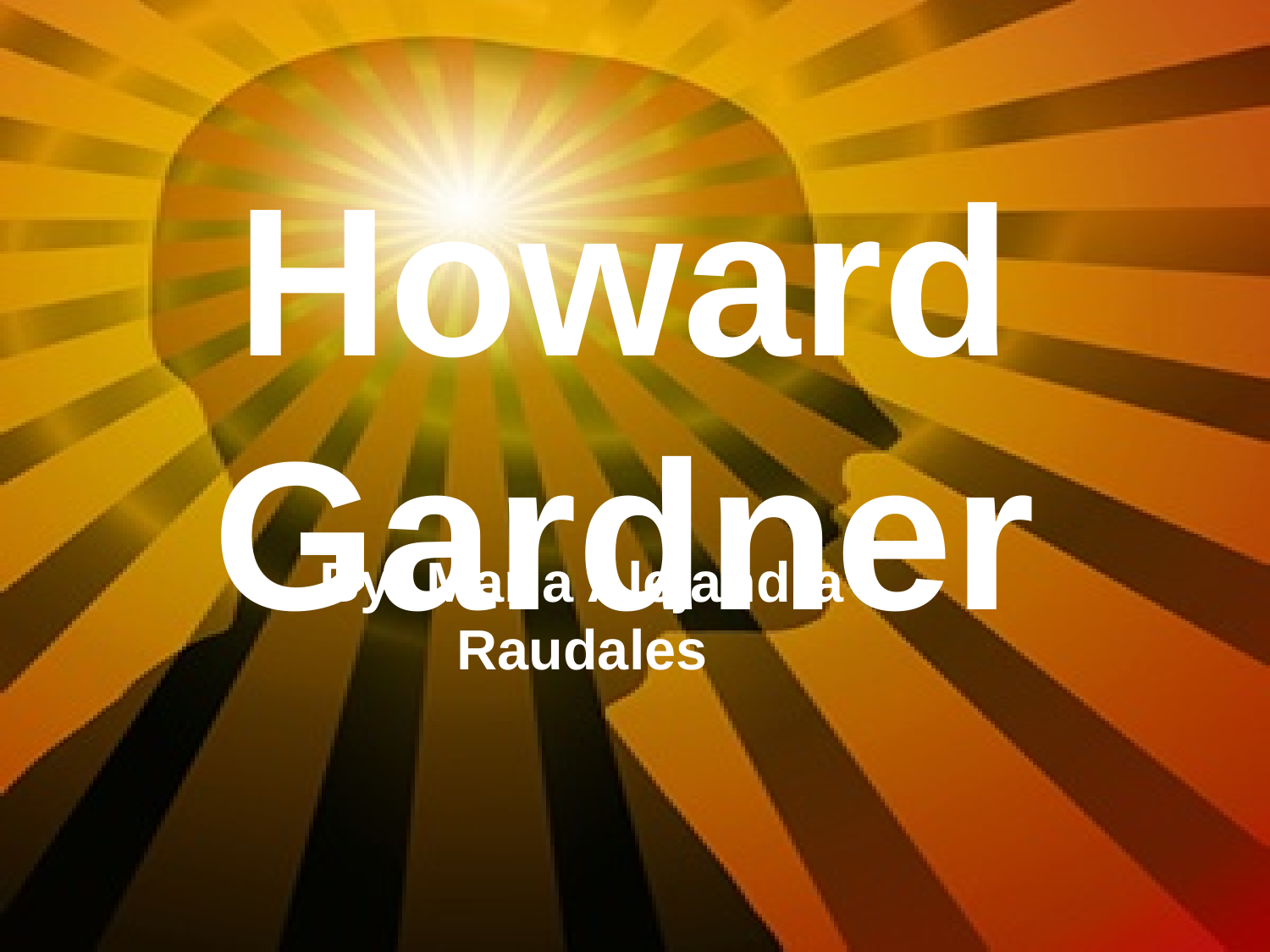

# Howard Gardner
By: Maria Alejandra Raudales